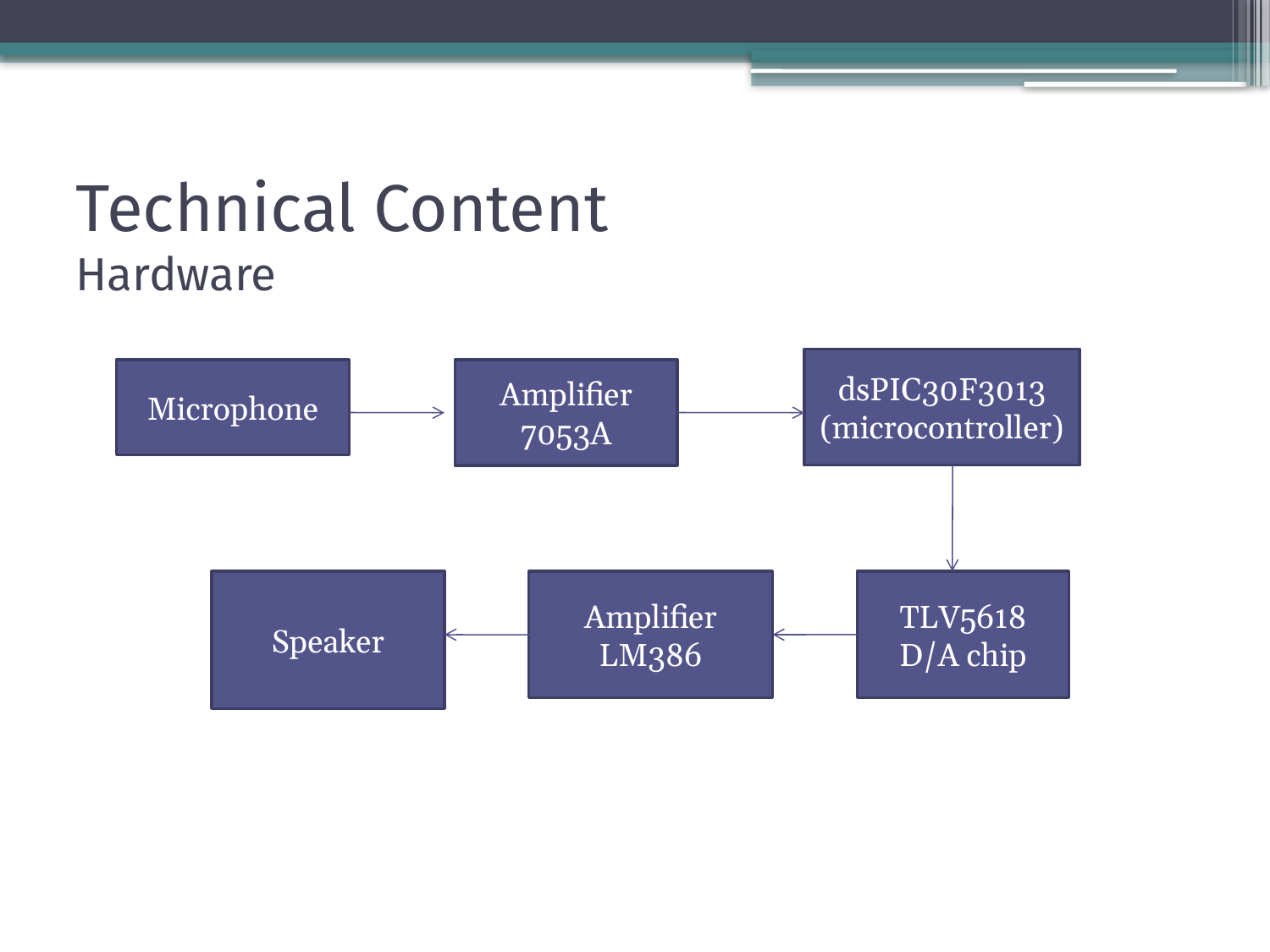

# Technical Content Hardware

dsPIC30F3013
(microcontroller)
Microphone
Amplifier 7053A
Speaker
Amplifier
LM386
TLV5618
D/A chip